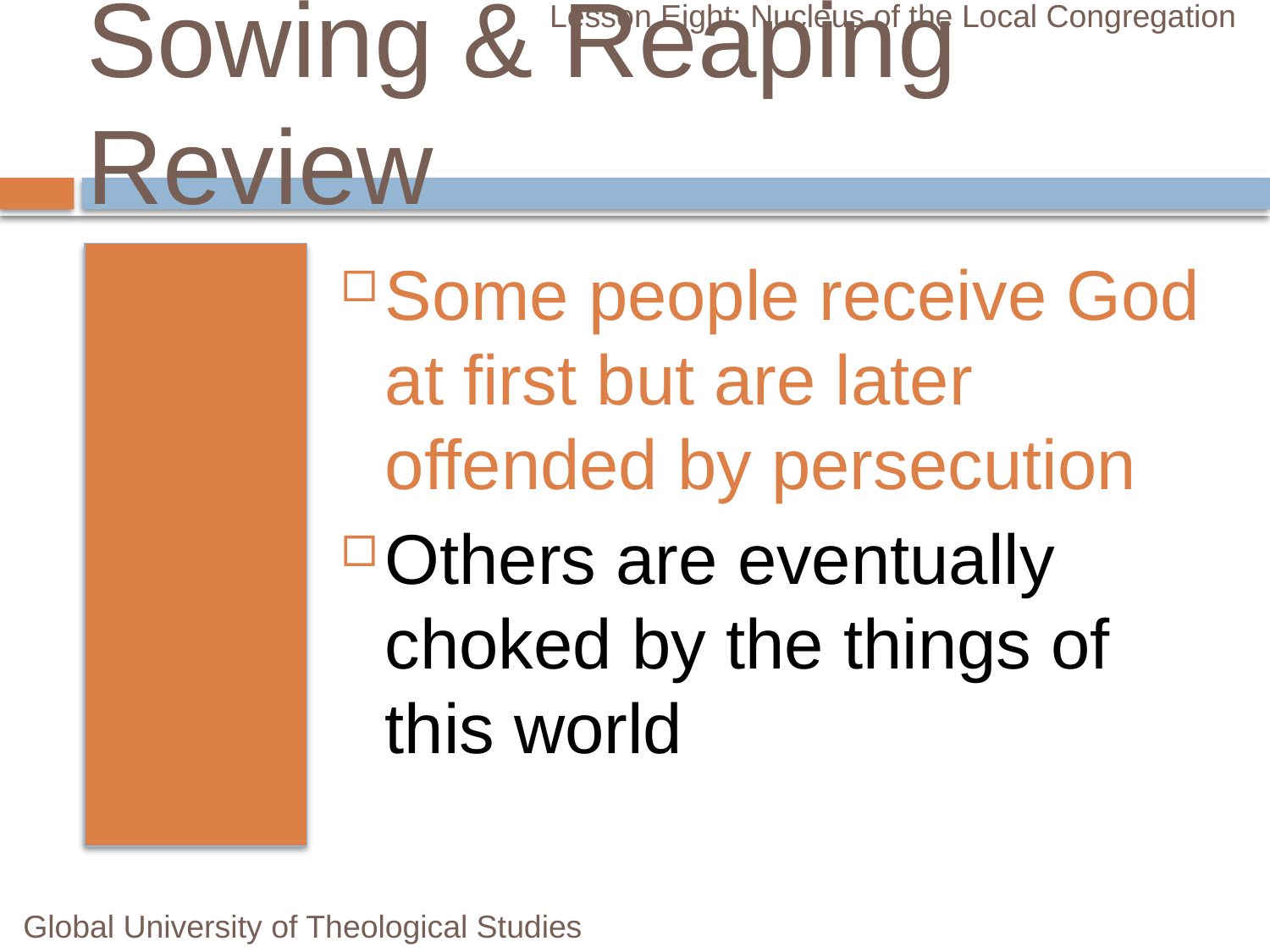

Lesson Eight: Nucleus of the Local Congregation
# Sowing & Reaping Review

Some people receive God at first but are later offended by persecution
Others are eventually choked by the things of this world
Global University of Theological Studies